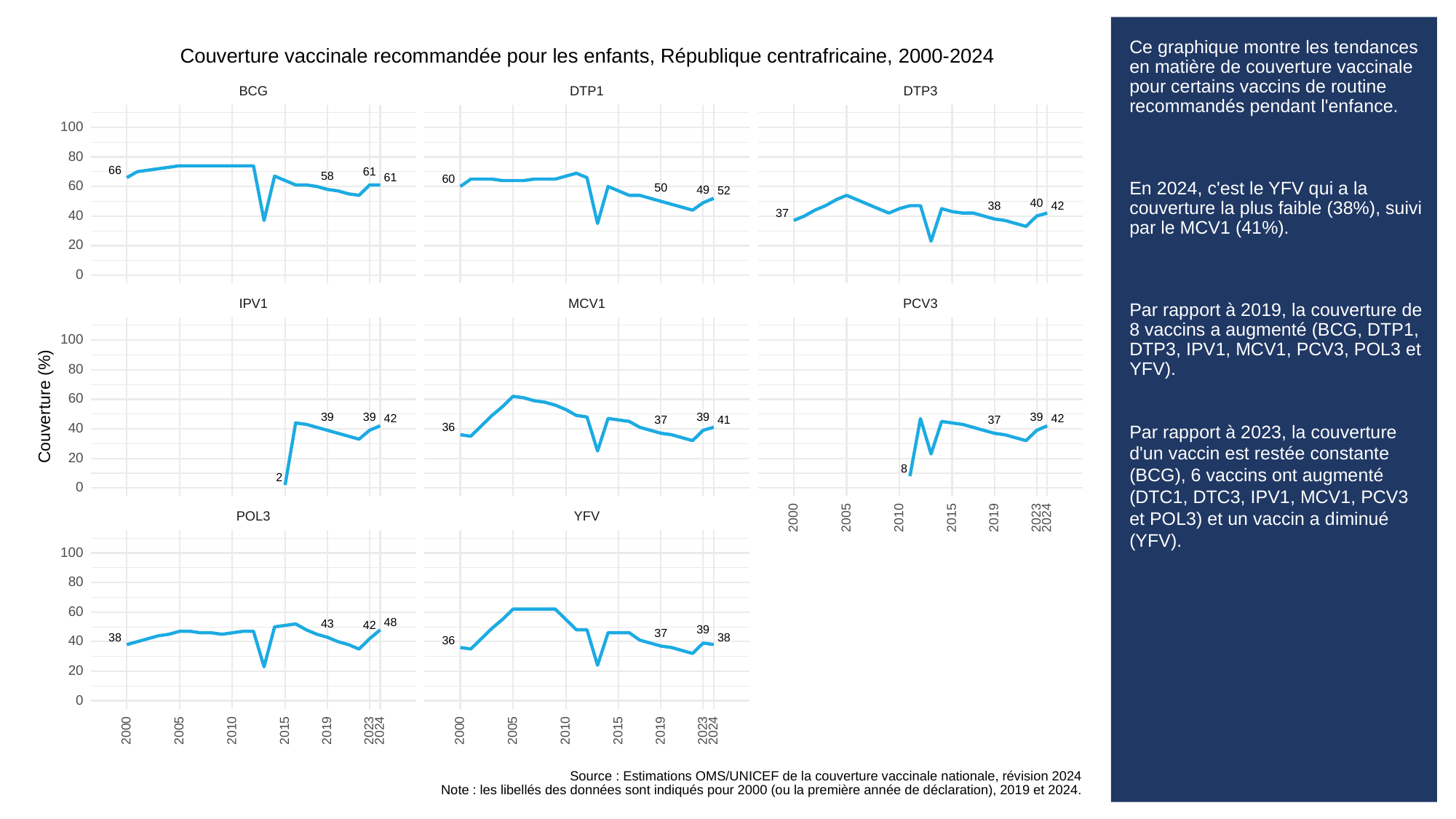

# Ce graphique montre les tendances en matière de couverture vaccinale pour certains vaccins de routine recommandés pendant l'enfance.

En 2024, c'est le YFV qui a la couverture la plus faible (38%), suivi par le MCV1 (41%).

Par rapport à 2019, la couverture de 8 vaccins a augmenté (BCG, DTP1, DTP3, IPV1, MCV1, PCV3, POL3 et YFV).

Par rapport à 2023, la couverture d'un vaccin est restée constante (BCG), 6 vaccins ont augmenté (DTC1, DTC3, IPV1, MCV1, PCV3 et POL3) et un vaccin a diminué (YFV).

Couverture vaccinale recommandée pour les enfants, République centrafricaine, 2000-2024
BCG
DTP3
DTP1

100

80

66
61

58

61
60
60
50
49

52

40

38
42
37
40

20

0

PCV3
MCV1
IPV1

100

80

60

Couverture (%)

39
39
39
39

42
42
37
37
41

36
40

20

8

2
0

POL3
YFV
2023
2000
2005
2010
2015
2019
2024

100

80

60

48
43
42

39

37
38
38
36
40

20

0

2023
2023
2000
2005
2010
2015
2019
2024
2000
2005
2010
2015
2019
2024
Source : Estimations OMS/UNICEF de la couverture vaccinale nationale, révision 2024
Note : les libellés des données sont indiqués pour 2000 (ou la première année de déclaration), 2019 et 2024.